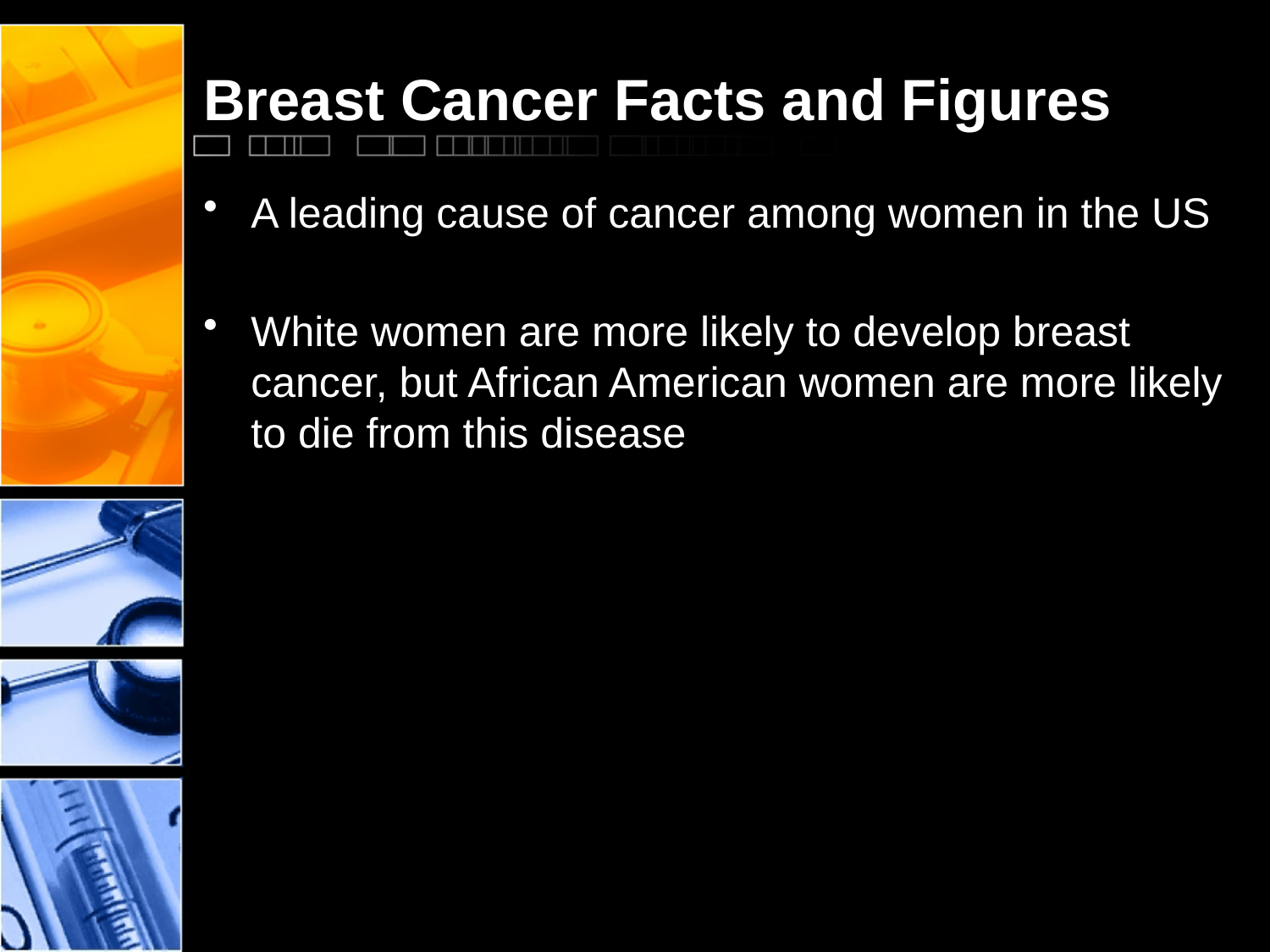

# Breast Cancer Facts and Figures
A leading cause of cancer among women in the US

White women are more likely to develop breast cancer, but African American women are more likely to die from this disease